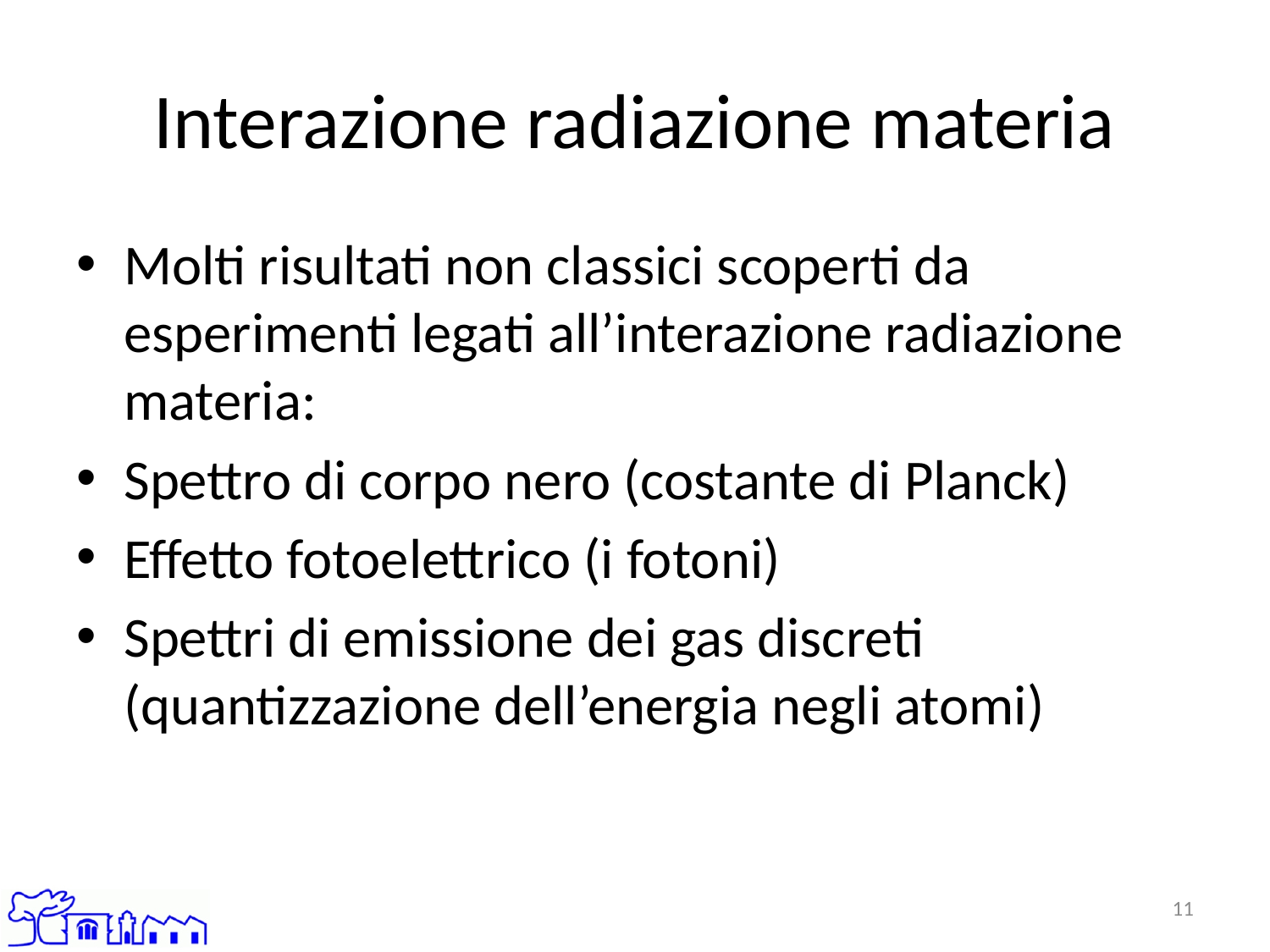

# Interazione radiazione materia
Molti risultati non classici scoperti da esperimenti legati all’interazione radiazione materia:
Spettro di corpo nero (costante di Planck)
Effetto fotoelettrico (i fotoni)
Spettri di emissione dei gas discreti (quantizzazione dell’energia negli atomi)
11